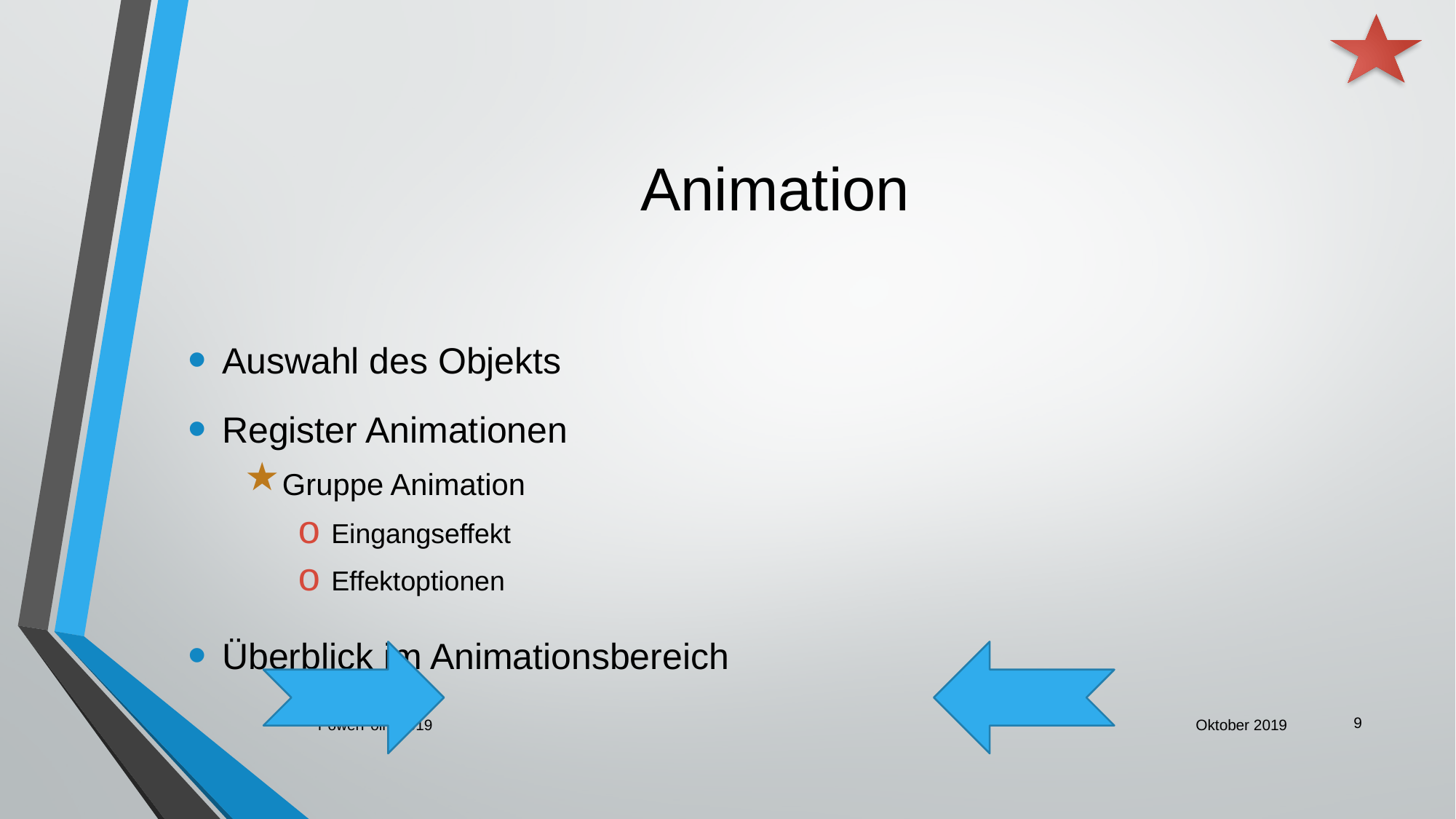

# Animation
Auswahl des Objekts
Register Animationen
Gruppe Animation
Eingangseffekt
Effektoptionen
Überblick im Animationsbereich

9
PowerPoint 2019
Oktober 2019